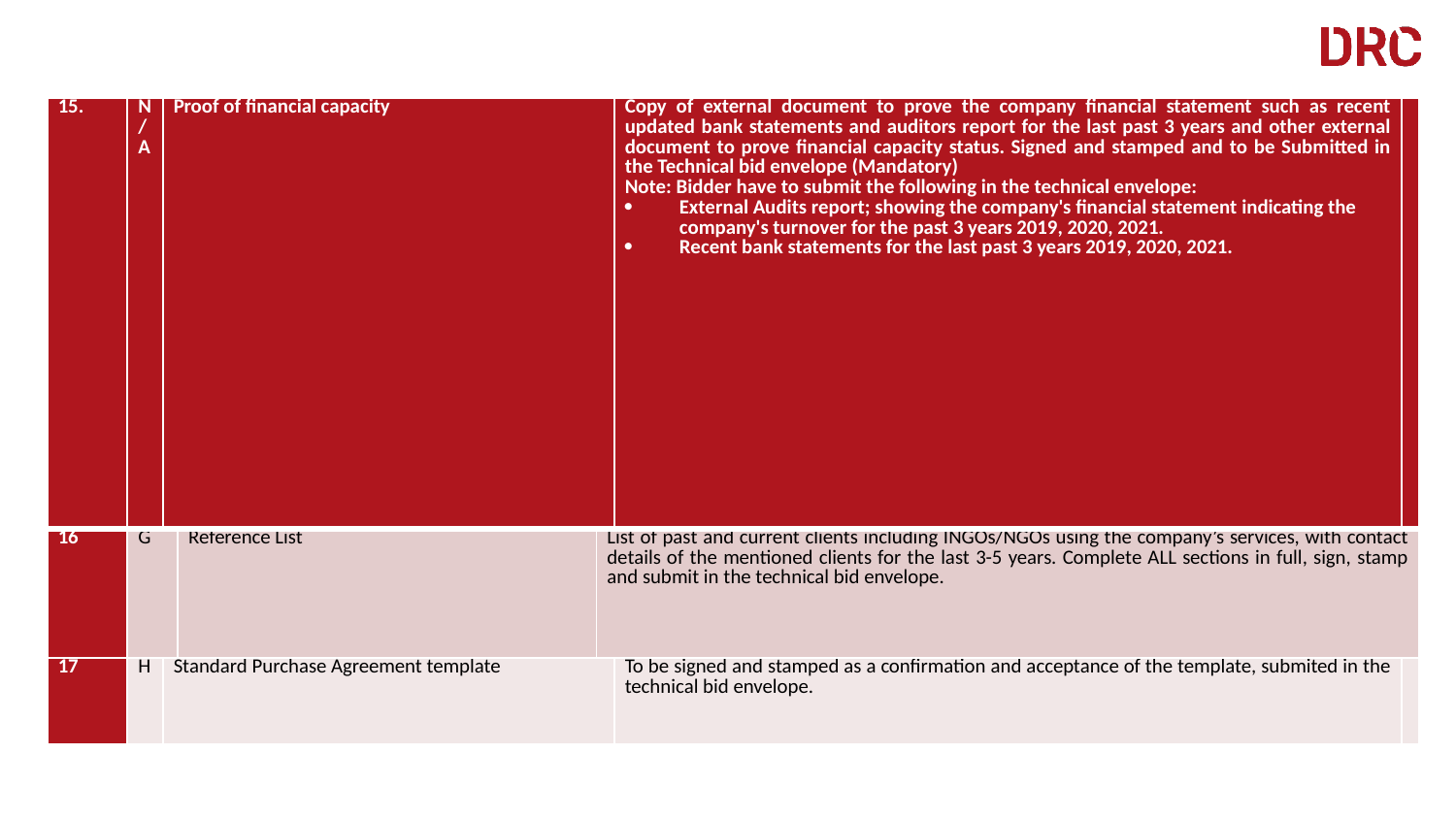

| 15. | N/A | Proof of financial capacity |  |  | Copy of external document to prove the company financial statement such as recent updated bank statements and auditors report for the last past 3 years and other external document to prove financial capacity status. Signed and stamped and to be Submitted in the Technical bid envelope (Mandatory) Note: Bidder have to submit the following in the technical envelope: External Audits report; showing the company's financial statement indicating the company's turnover for the past 3 years 2019, 2020, 2021. Recent bank statements for the last past 3 years 2019, 2020, 2021. |  |
| --- | --- | --- | --- | --- | --- | --- |
| 16 | G |  | Reference List | List of past and current clients including INGOs/NGOs using the company’s services, with contact details of the mentioned clients for the last 3-5 years. Complete ALL sections in full, sign, stamp and submit in the technical bid envelope. |  |  |
| 17 | H | Standard Purchase Agreement template |  |  | To be signed and stamped as a confirmation and acceptance of the template, submited in the technical bid envelope. |  |